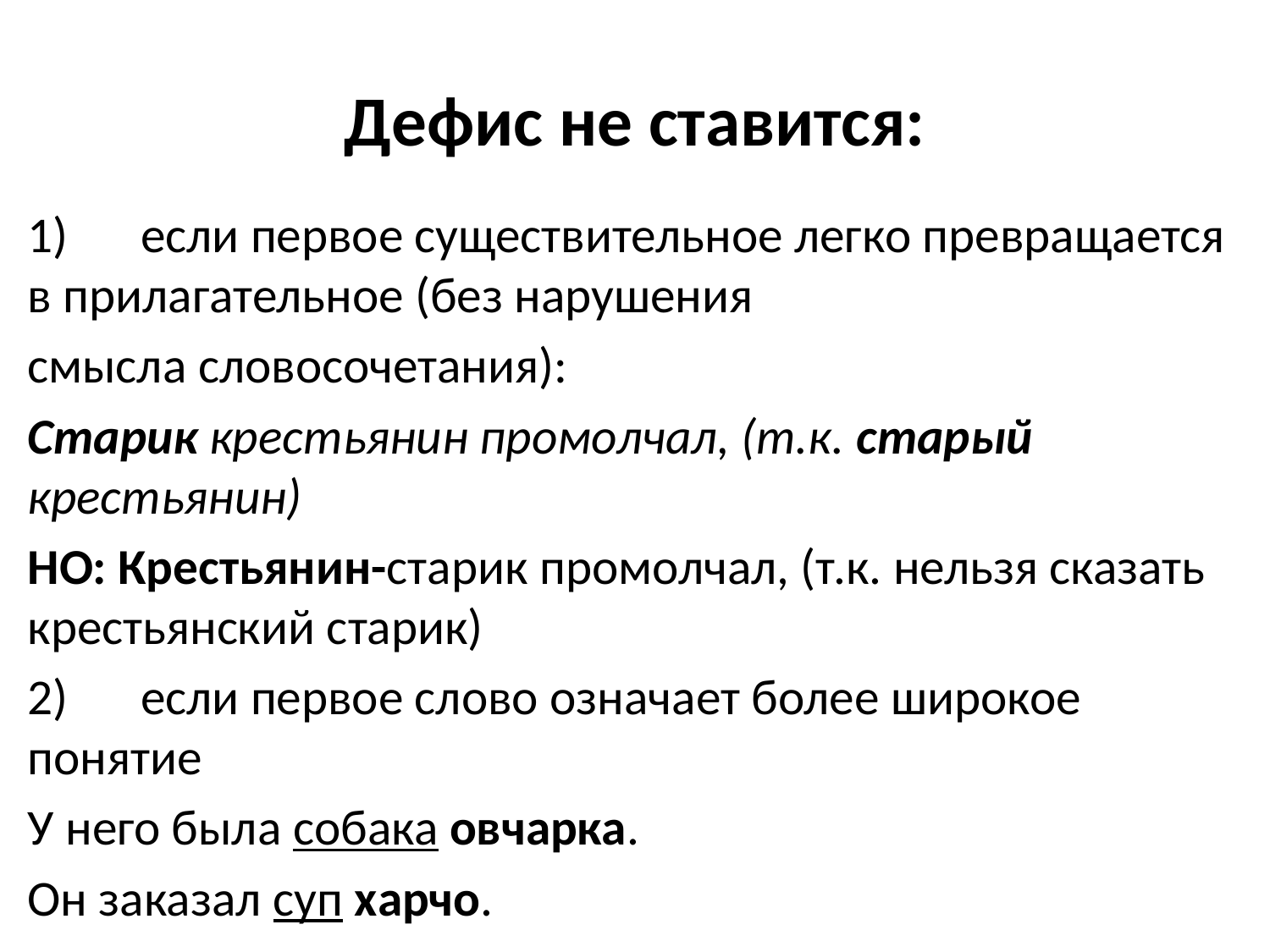

# Дефис не ставится:
1)	если первое существительное легко превращается в прилагательное (без нарушения
смысла словосочетания):
Старик крестьянин промолчал, (т.к. старый крестьянин)
НО: Крестьянин-старик промолчал, (т.к. нельзя сказать крестьянский старик)
2)	если первое слово означает более широкое понятие
У него была собака овчарка.
Он заказал суп харчо.